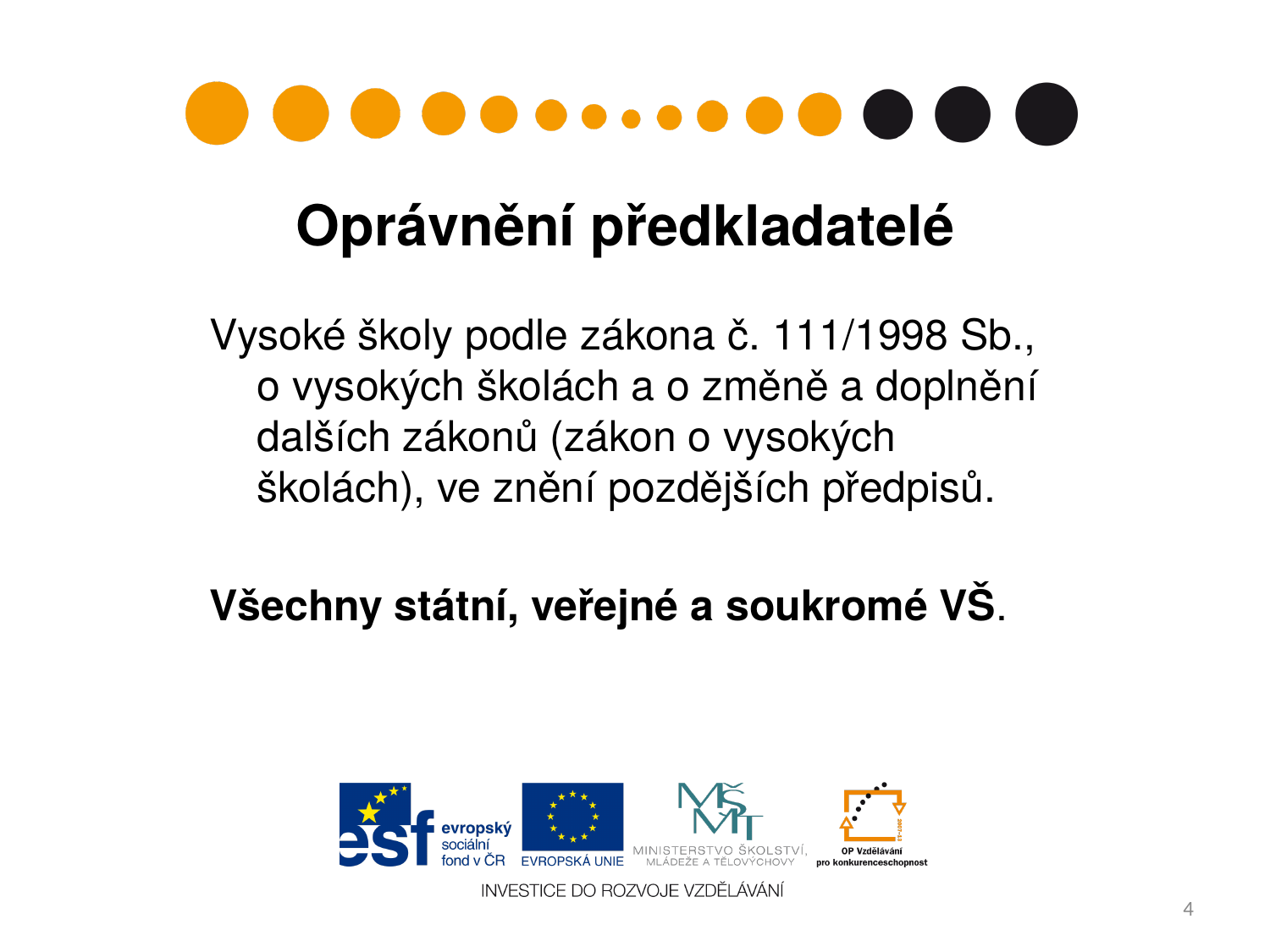

# Oprávnění předkladatelé
Vysoké školy podle zákona č. 111/1998 Sb., o vysokých školách a o změně a doplnění dalších zákonů (zákon o vysokých školách), ve znění pozdějších předpisů.

Všechny státní, veřejné a soukromé VŠ.

4